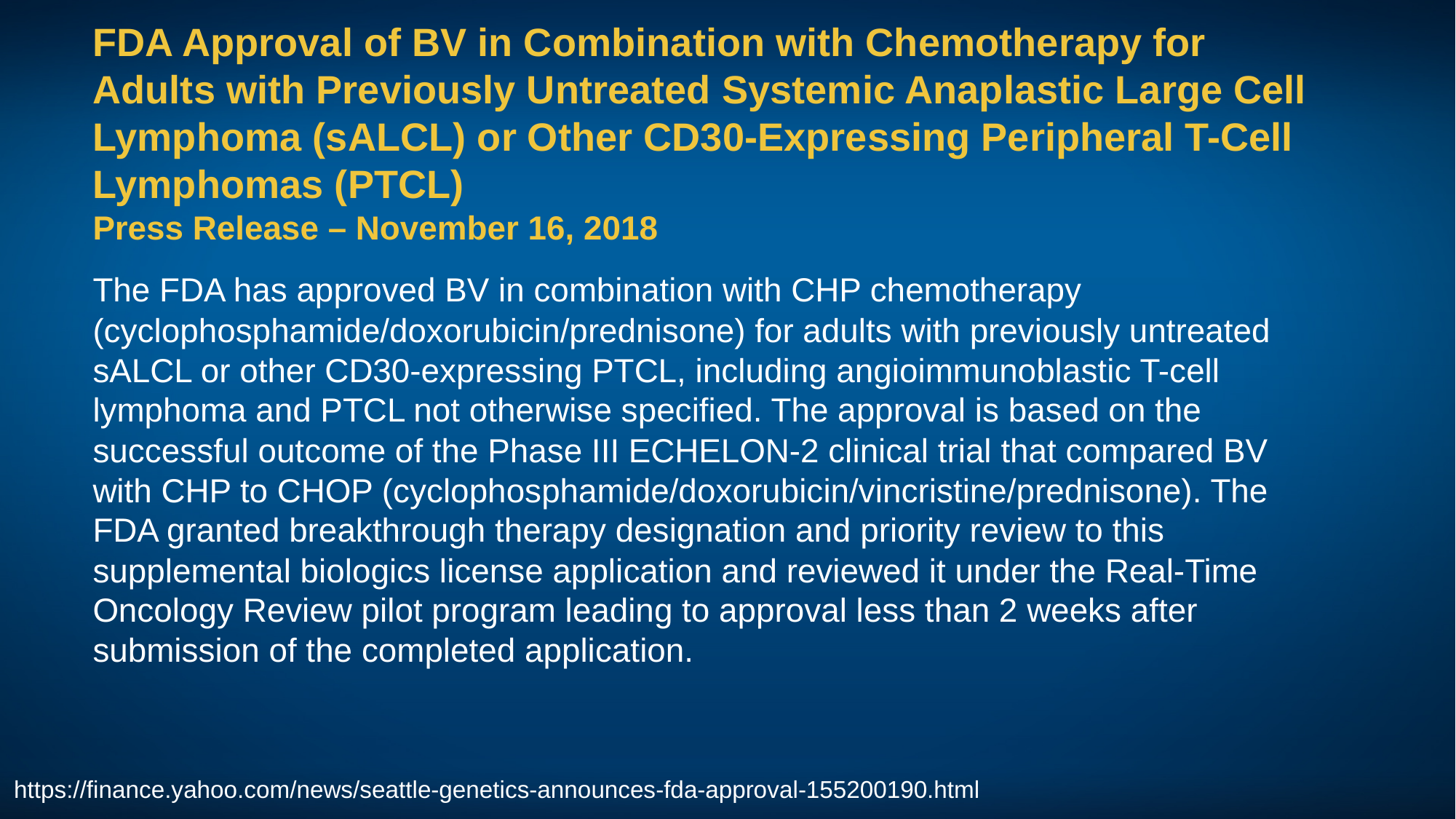

FDA Approval of BV in Combination with Chemotherapy for Adults with Previously Untreated Systemic Anaplastic Large Cell Lymphoma (sALCL) or Other CD30-Expressing Peripheral T-Cell Lymphomas (PTCL)
Press Release – November 16, 2018
The FDA has approved BV in combination with CHP chemotherapy (cyclophosphamide/doxorubicin/prednisone) for adults with previously untreated sALCL or other CD30-expressing PTCL, including angioimmunoblastic T-cell lymphoma and PTCL not otherwise specified. The approval is based on the successful outcome of the Phase III ECHELON-2 clinical trial that compared BV with CHP to CHOP (cyclophosphamide/doxorubicin/vincristine/prednisone). The FDA granted breakthrough therapy designation and priority review to this supplemental biologics license application and reviewed it under the Real-Time Oncology Review pilot program leading to approval less than 2 weeks after submission of the completed application.
https://finance.yahoo.com/news/seattle-genetics-announces-fda-approval-155200190.html